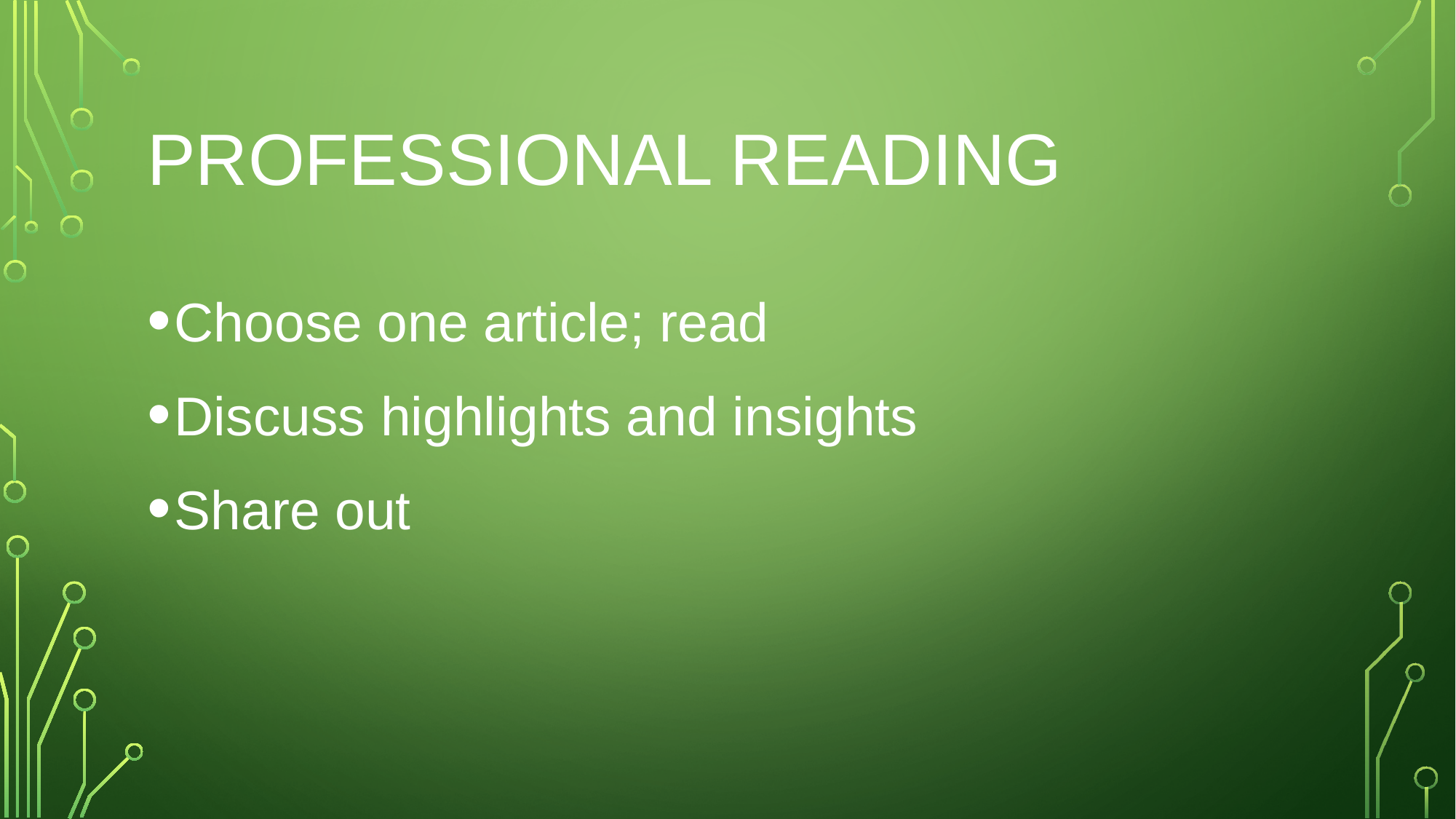

# Professional reading
Choose one article; read
Discuss highlights and insights
Share out